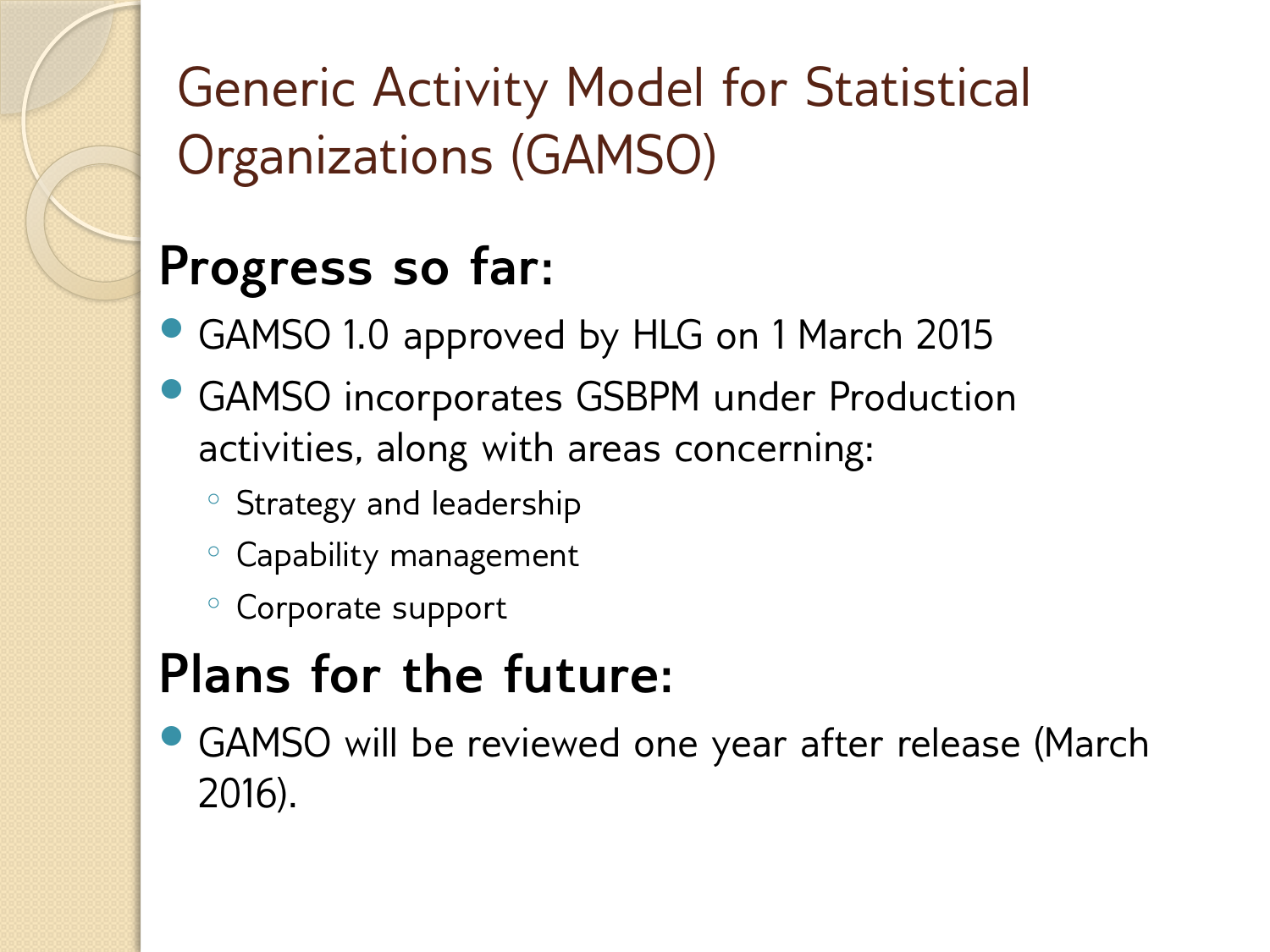

# Generic Activity Model for Statistical Organizations (GAMSO)
Progress so far:
GAMSO 1.0 approved by HLG on 1 March 2015
GAMSO incorporates GSBPM under Production activities, along with areas concerning:
Strategy and leadership
Capability management
Corporate support
Plans for the future:
GAMSO will be reviewed one year after release (March 2016).